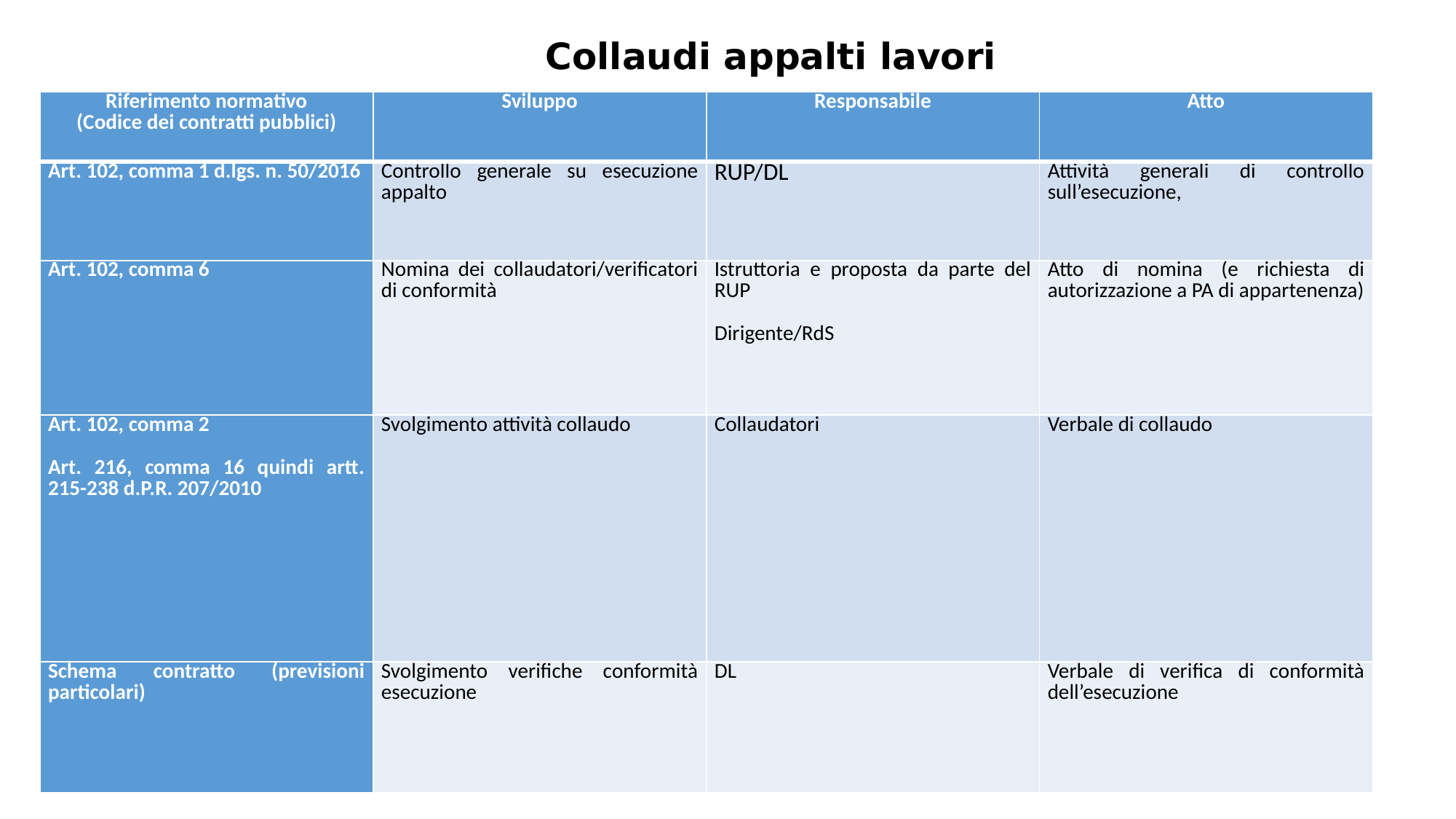

# Collaudi appalti lavori

| Riferimento normativo (Codice dei contratti pubblici) | Sviluppo | Responsabile | Atto |
| --- | --- | --- | --- |
| Art. 102, comma 1 d.lgs. n. 50/2016 | Controllo generale su esecuzione appalto | RUP/DL | Attività generali di controllo sull’esecuzione, |
| Art. 102, comma 6 | Nomina dei collaudatori/verificatori di conformità | Istruttoria e proposta da parte del RUP   Dirigente/RdS | Atto di nomina (e richiesta di autorizzazione a PA di appartenenza) |
| Art. 102, comma 2   Art. 216, comma 16 quindi artt. 215-238 d.P.R. 207/2010 | Svolgimento attività collaudo | Collaudatori | Verbale di collaudo |
| Schema contratto (previsioni particolari) | Svolgimento verifiche conformità esecuzione | DL | Verbale di verifica di conformità dell’esecuzione |